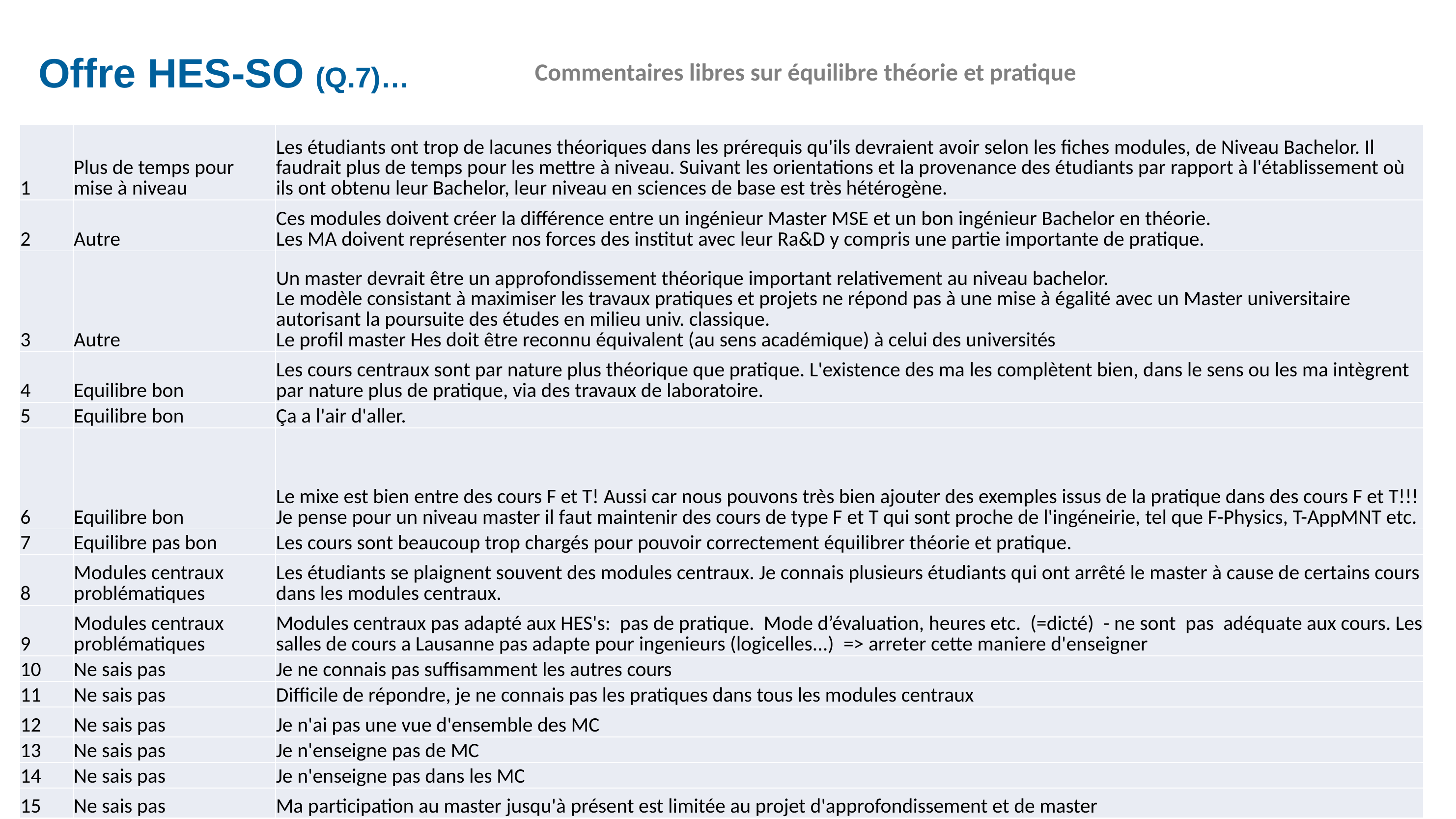

# Offre HES-SO (Q.7)…
Commentaires libres sur équilibre théorie et pratique
| 1 | Plus de temps pour mise à niveau | Les étudiants ont trop de lacunes théoriques dans les prérequis qu'ils devraient avoir selon les fiches modules, de Niveau Bachelor. Il faudrait plus de temps pour les mettre à niveau. Suivant les orientations et la provenance des étudiants par rapport à l'établissement où ils ont obtenu leur Bachelor, leur niveau en sciences de base est très hétérogène. |
| --- | --- | --- |
| 2 | Autre | Ces modules doivent créer la différence entre un ingénieur Master MSE et un bon ingénieur Bachelor en théorie. Les MA doivent représenter nos forces des institut avec leur Ra&D y compris une partie importante de pratique. |
| 3 | Autre | Un master devrait être un approfondissement théorique important relativement au niveau bachelor. Le modèle consistant à maximiser les travaux pratiques et projets ne répond pas à une mise à égalité avec un Master universitaire autorisant la poursuite des études en milieu univ. classique. Le profil master Hes doit être reconnu équivalent (au sens académique) à celui des universités |
| 4 | Equilibre bon | Les cours centraux sont par nature plus théorique que pratique. L'existence des ma les complètent bien, dans le sens ou les ma intègrent par nature plus de pratique, via des travaux de laboratoire. |
| 5 | Equilibre bon | Ça a l'air d'aller. |
| 6 | Equilibre bon | Le mixe est bien entre des cours F et T! Aussi car nous pouvons très bien ajouter des exemples issus de la pratique dans des cours F et T!!! Je pense pour un niveau master il faut maintenir des cours de type F et T qui sont proche de l'ingéneirie, tel que F-Physics, T-AppMNT etc. |
| 7 | Equilibre pas bon | Les cours sont beaucoup trop chargés pour pouvoir correctement équilibrer théorie et pratique. |
| 8 | Modules centraux problématiques | Les étudiants se plaignent souvent des modules centraux. Je connais plusieurs étudiants qui ont arrêté le master à cause de certains cours dans les modules centraux. |
| 9 | Modules centraux problématiques | Modules centraux pas adapté aux HES's: pas de pratique. Mode d’évaluation, heures etc. (=dicté) - ne sont pas adéquate aux cours. Les salles de cours a Lausanne pas adapte pour ingenieurs (logicelles...) => arreter cette maniere d'enseigner |
| 10 | Ne sais pas | Je ne connais pas suffisamment les autres cours |
| 11 | Ne sais pas | Difficile de répondre, je ne connais pas les pratiques dans tous les modules centraux |
| 12 | Ne sais pas | Je n'ai pas une vue d'ensemble des MC |
| 13 | Ne sais pas | Je n'enseigne pas de MC |
| 14 | Ne sais pas | Je n'enseigne pas dans les MC |
| 15 | Ne sais pas | Ma participation au master jusqu'à présent est limitée au projet d'approfondissement et de master |